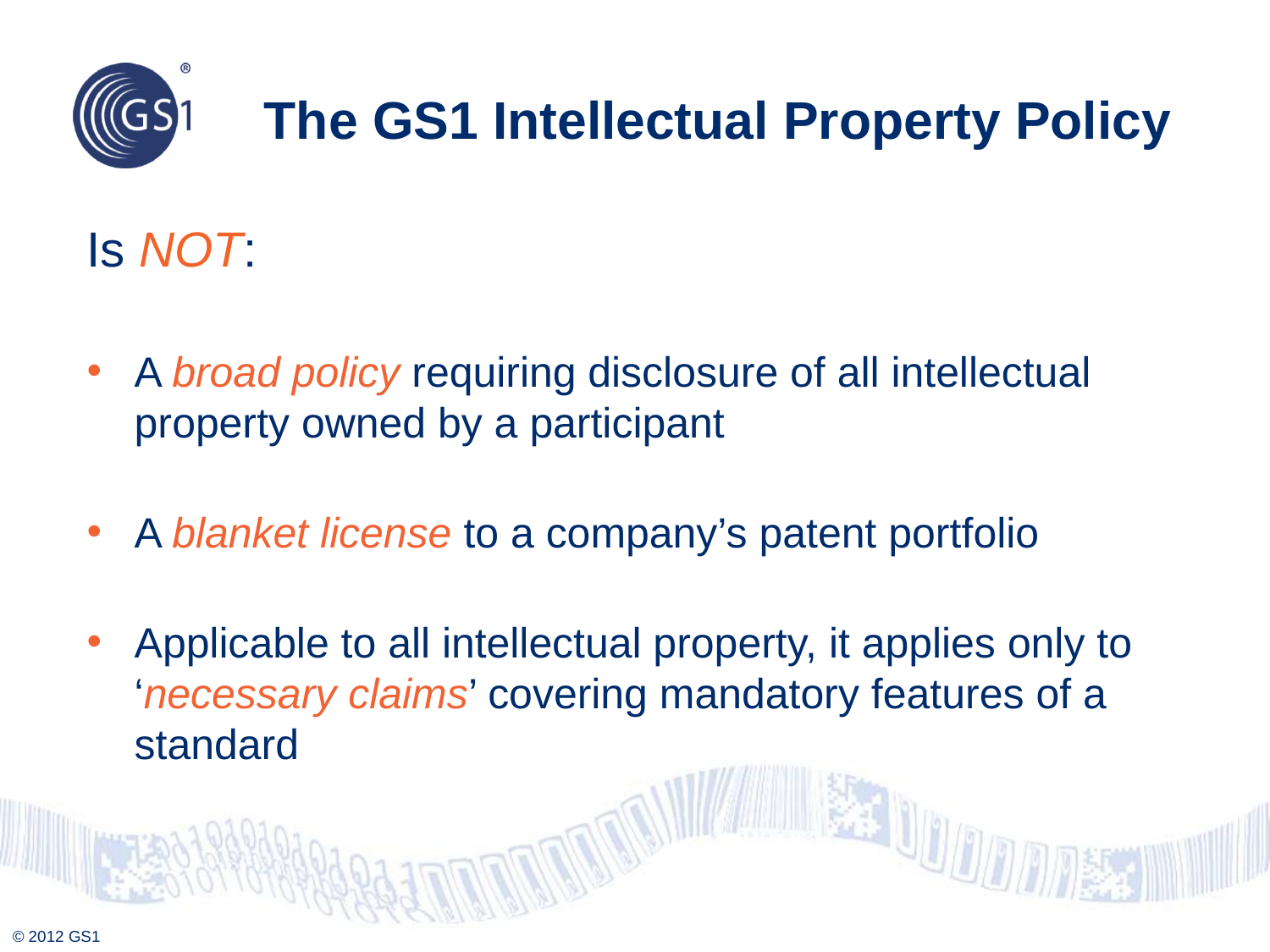

# The GS1 Intellectual Property Policy
Is NOT:
A broad policy requiring disclosure of all intellectual property owned by a participant
A blanket license to a company’s patent portfolio
Applicable to all intellectual property, it applies only to ‘necessary claims’ covering mandatory features of a standard